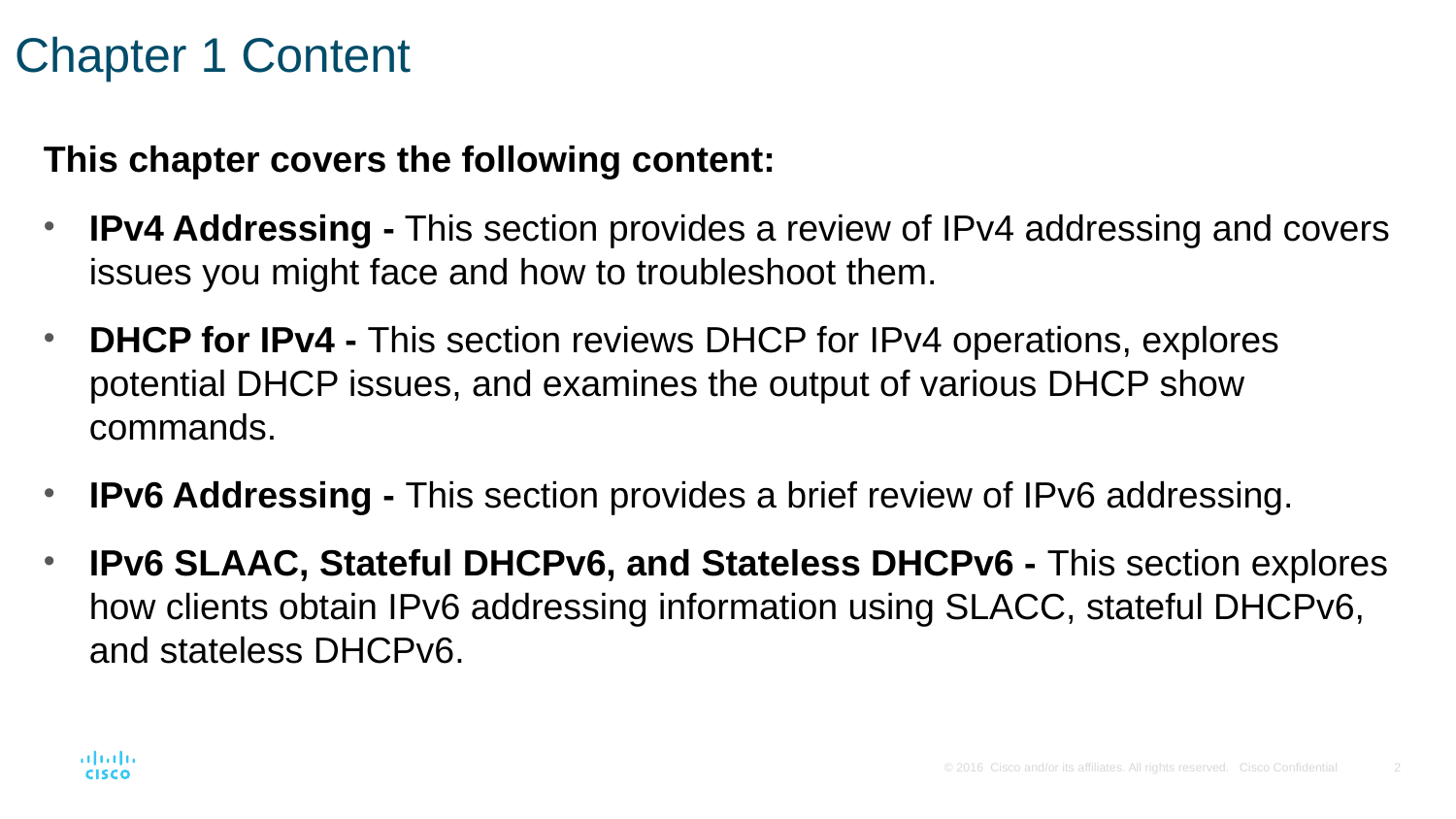

# Chapter 1 Content
This chapter covers the following content:
IPv4 Addressing - This section provides a review of IPv4 addressing and covers issues you might face and how to troubleshoot them.
DHCP for IPv4 - This section reviews DHCP for IPv4 operations, explores potential DHCP issues, and examines the output of various DHCP show commands.
IPv6 Addressing - This section provides a brief review of IPv6 addressing.
IPv6 SLAAC, Stateful DHCPv6, and Stateless DHCPv6 - This section explores how clients obtain IPv6 addressing information using SLACC, stateful DHCPv6, and stateless DHCPv6.